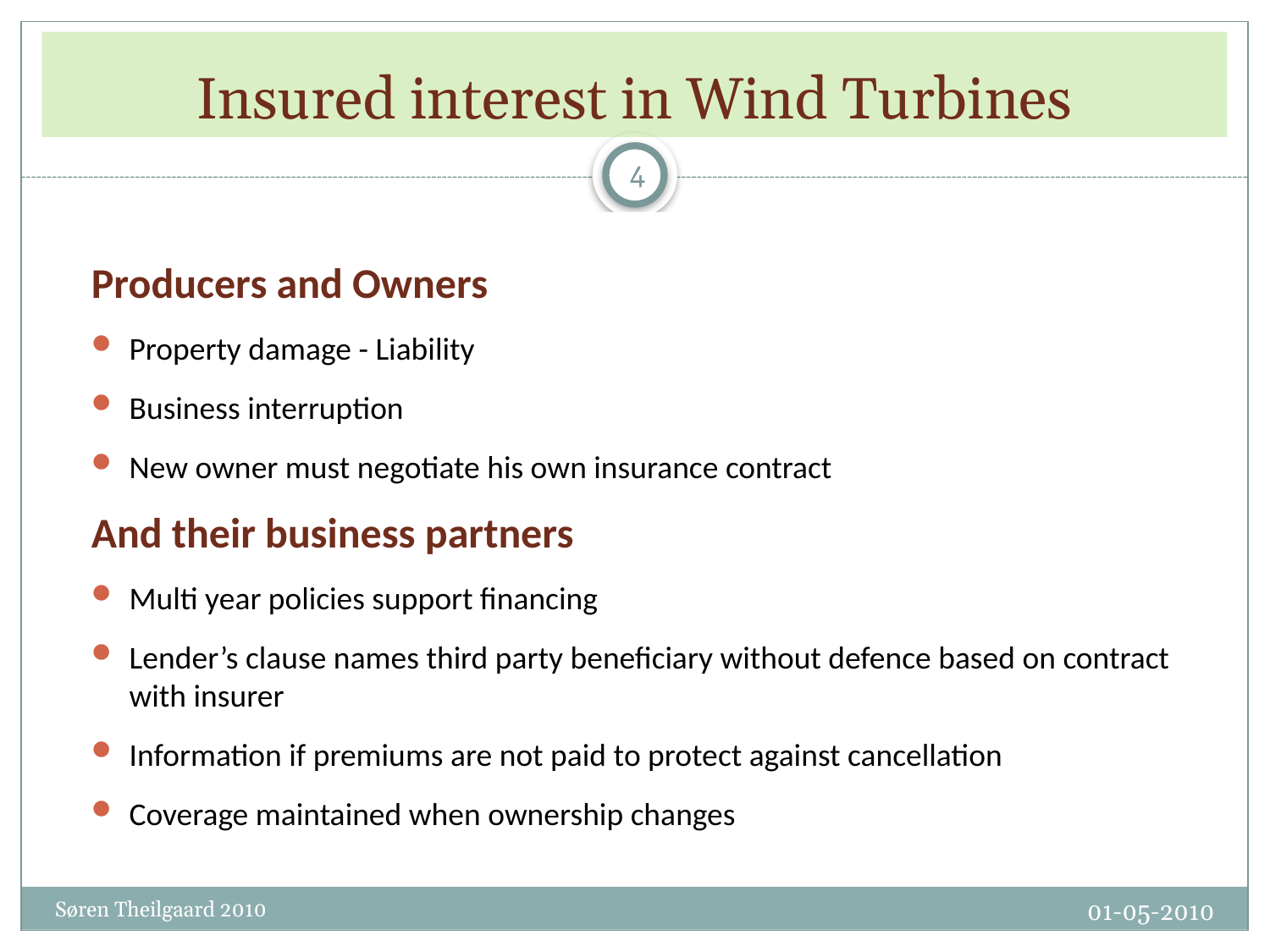

# Insured interest in Wind Turbines
4

Producers and Owners
Property damage - Liability
Business interruption
New owner must negotiate his own insurance contract
And their business partners
Multi year policies support financing
Lender’s clause names third party beneficiary without defence based on contract with insurer
Information if premiums are not paid to protect against cancellation
Coverage maintained when ownership changes

01-05-2010
Søren Theilgaard 2010